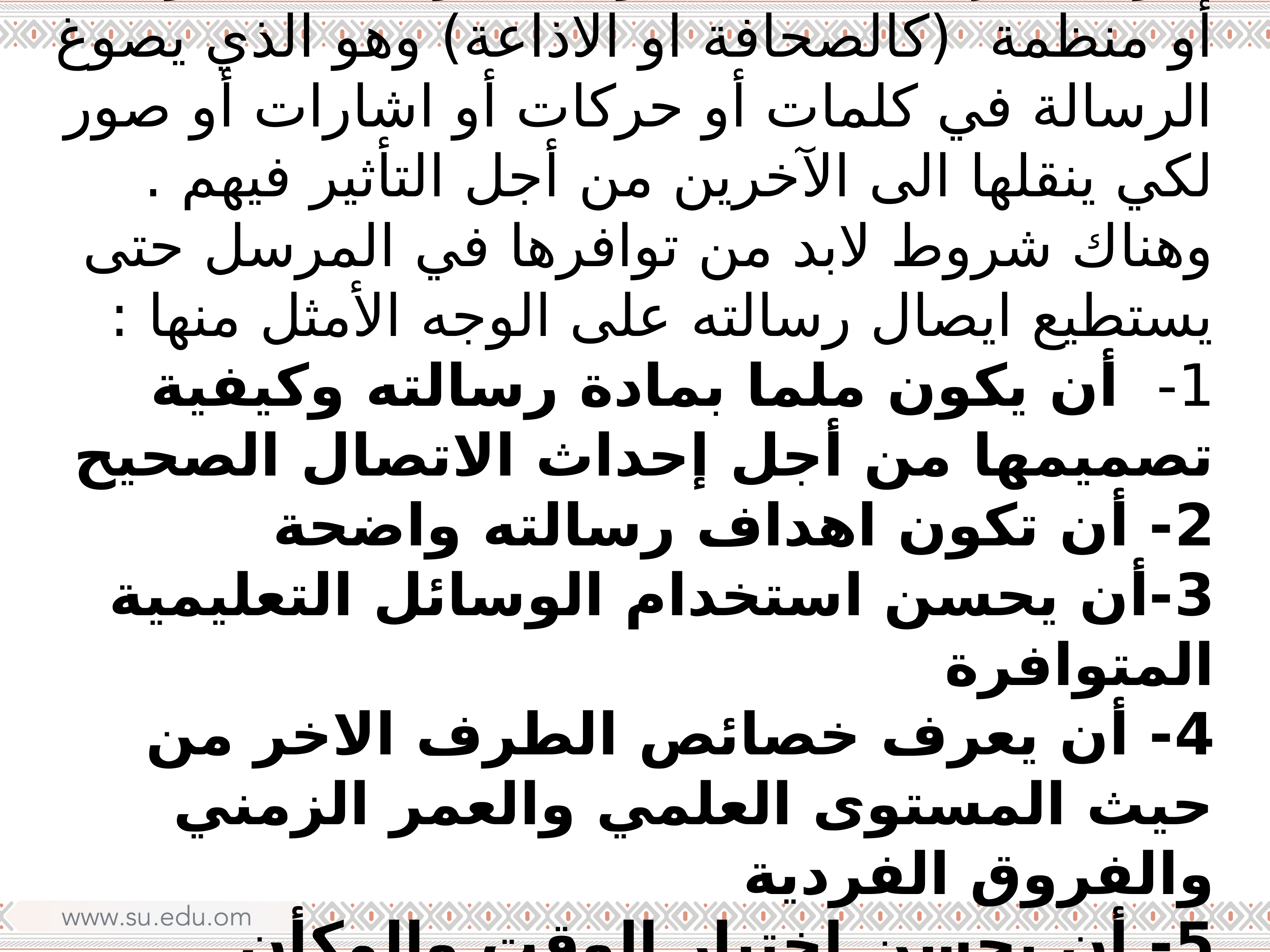

المـــرســـل :
وهو المصدر الذي تبدأ منه عملية الاتصال وقد يكون المرسل أنسأن , أو آلة , أو مادة مطبوعة أو منظمة  (كالصحافة او الاذاعة) وهو الذي يصوغ الرسالة في كلمات أو حركات أو اشارات أو صور لكي ينقلها الى الآخرين من أجل التأثير فيهم .
وهناك شروط لابد من توافرها في المرسل حتى يستطيع ايصال رسالته على الوجه الأمثل منها :
1-  أن يكون ملما بمادة رسالته وكيفية تصميمها من أجل إحداث الاتصال الصحيح
2- أن تكون اهداف رسالته واضحة
3-أن يحسن استخدام الوسائل التعليمية المتوافرة
4- أن يعرف خصائص الطرف الاخر من حيث المستوى العلمي والعمر الزمني والفروق الفردية
5- أن يحسن اختيار الوقت والمكأن الملائمين لتوصيل رسالته
6- أن يكون لدية اتجاه ايجابي نحو نفسه ورسالته ومستقبلة